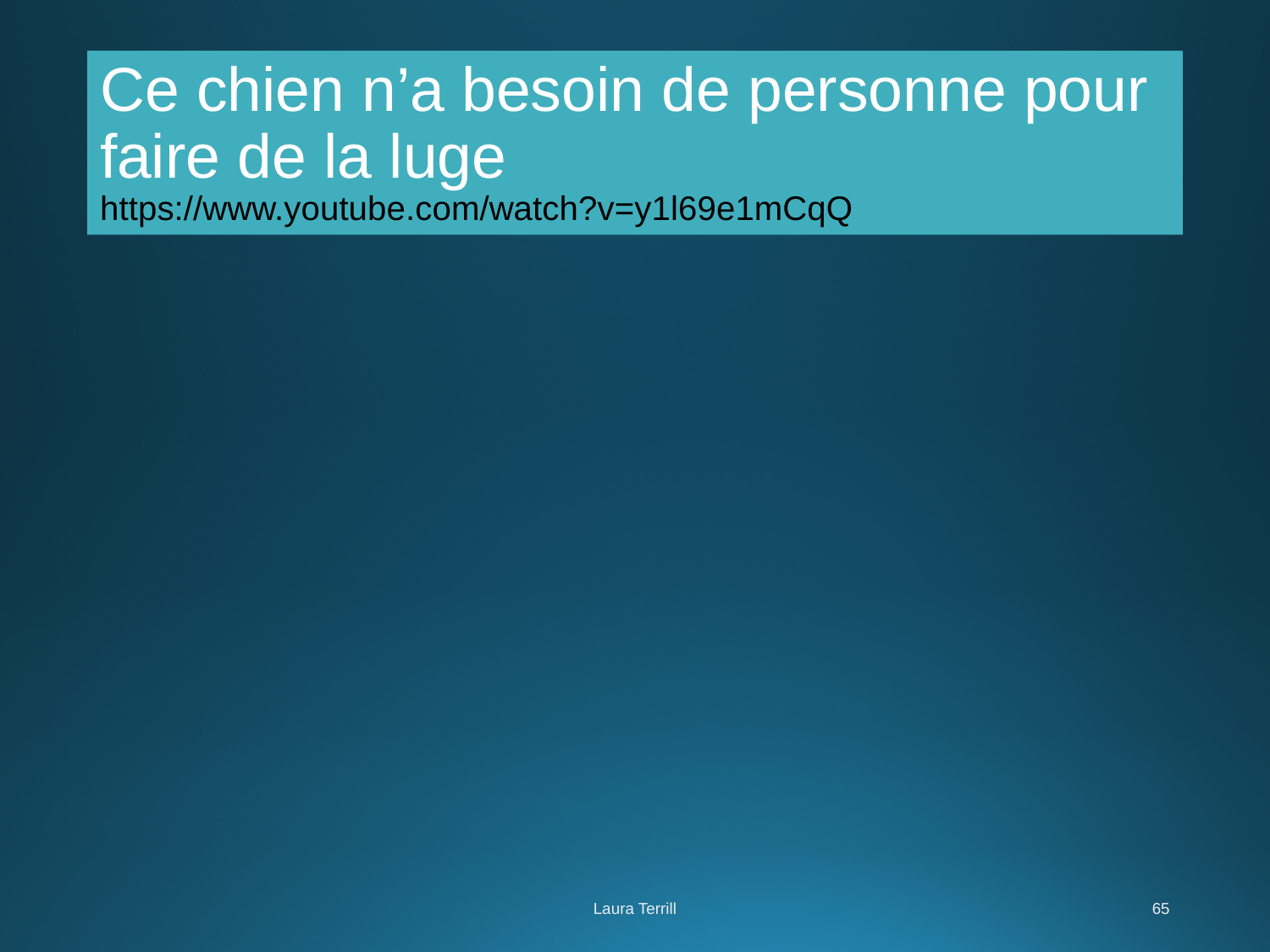

# Ce chien n’a besoin de personne pour faire de la luge https://www.youtube.com/watch?v=y1l69e1mCqQ
Laura Terrill
65